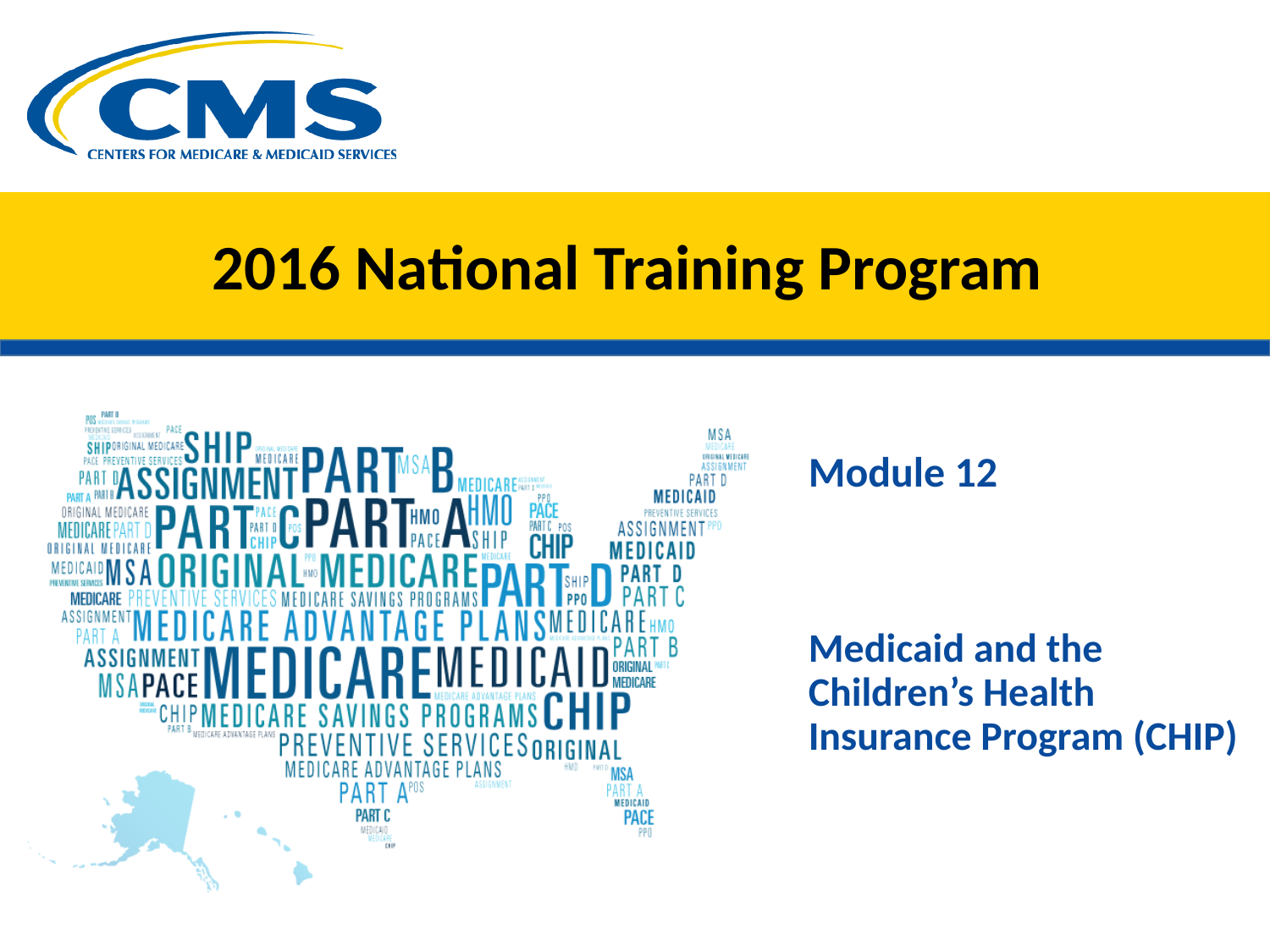

#
2016 National Training Program

Module 12

Medicaid and the Children’s Health Insurance Program (CHIP)